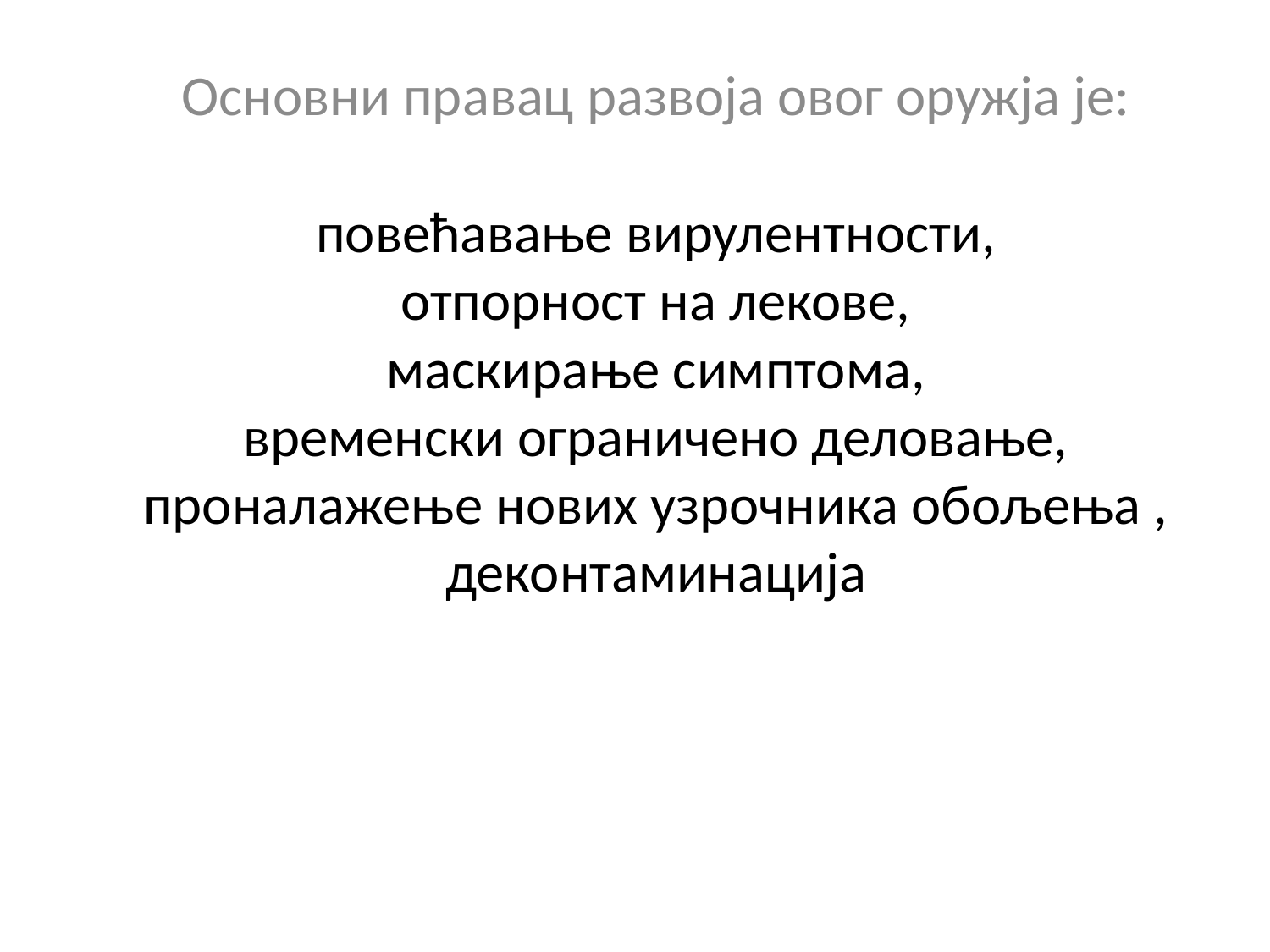

Основни правац развоја овог оружја је:

# повећавање вирулентности, отпорност на лекове, маскирање симптома, временски ограничено деловање, проналажење нових узрочника обољења , деконтаминација